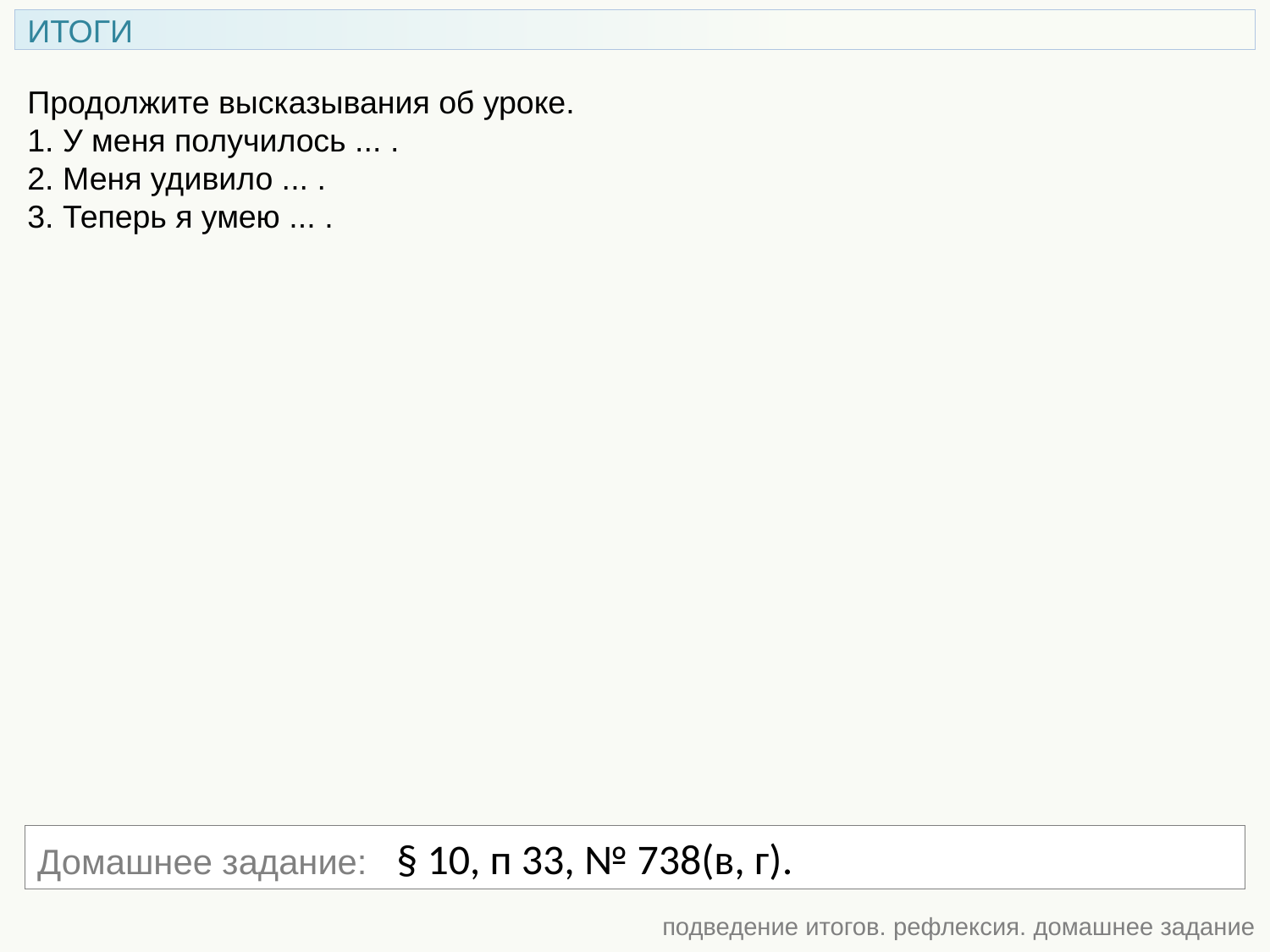

ИТОГИ
Продолжите высказывания об уроке.
1. У меня получилось ... .
2. Меня удивило ... .
3. Теперь я умею ... .
Домашнее задание:   § 10, п 33, № 738(в, г).
подведение итогов. рефлексия. домашнее задание